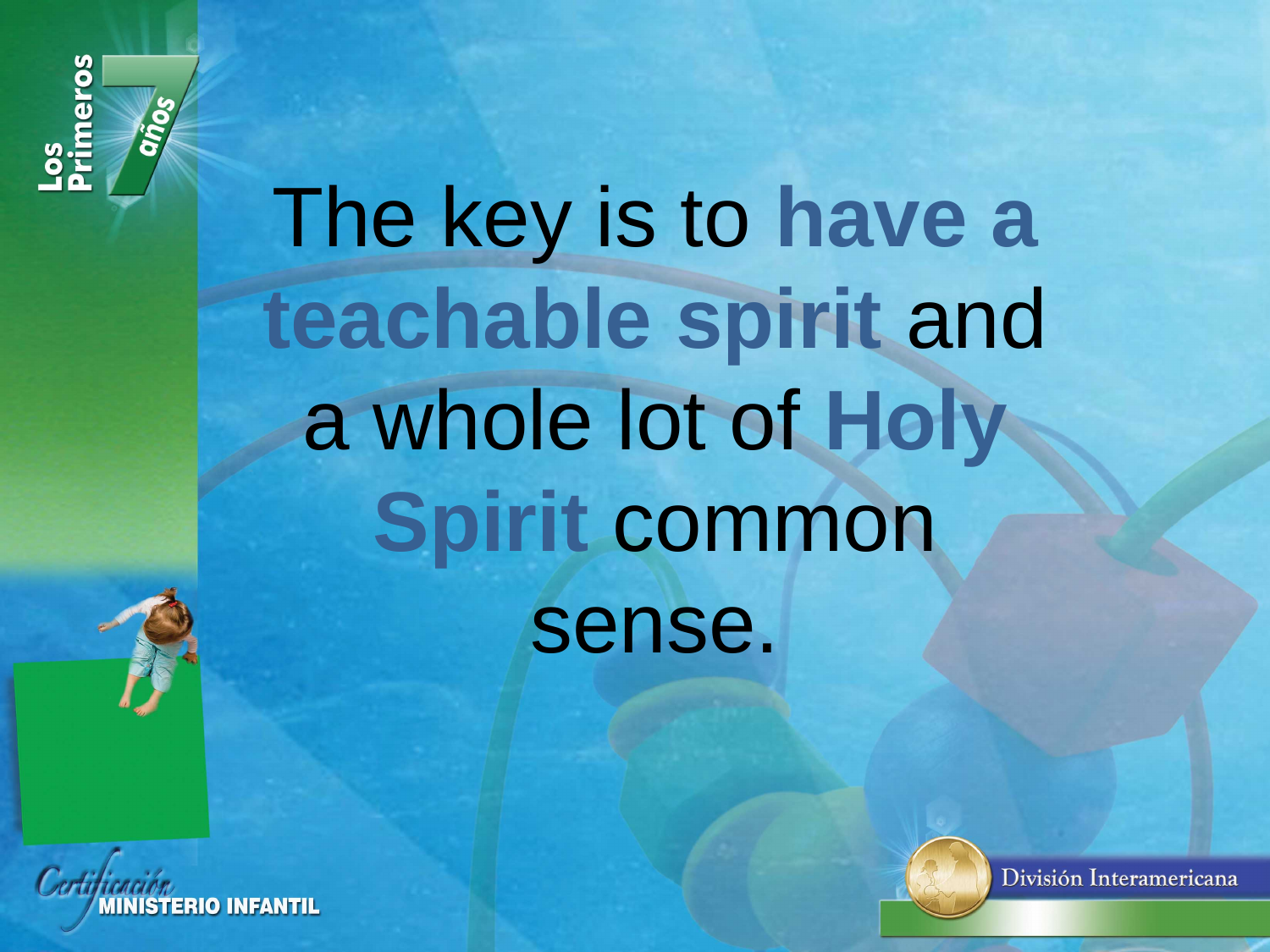

The key is to have a teachable spirit and a whole lot of Holy Spirit common sense.